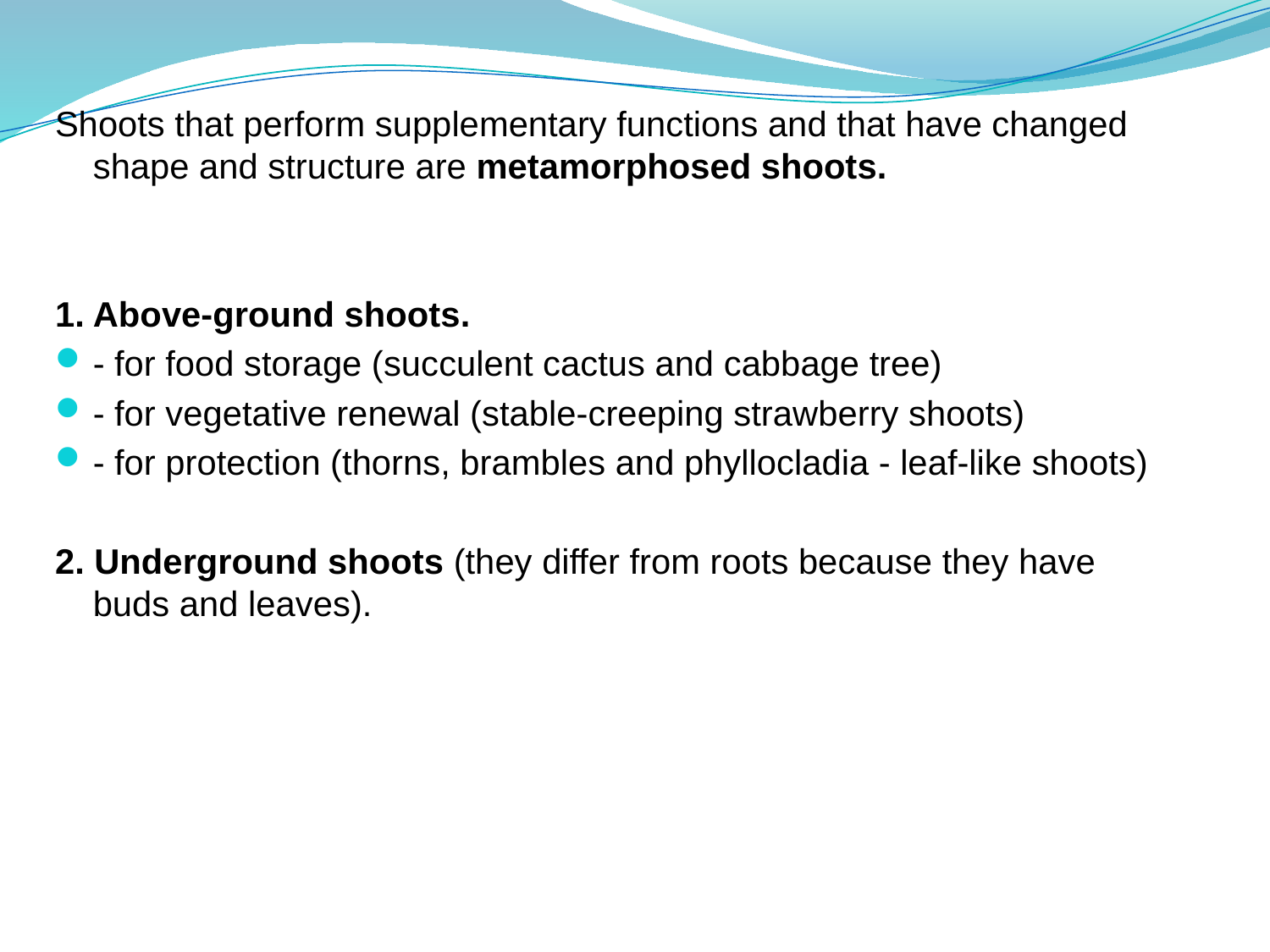

Shoots that perform supplementary functions and that have changed shape and structure are metamorphosed shoots.

1. Above-ground shoots.
- for food storage (succulent cactus and cabbage tree)
- for vegetative renewal (stable-creeping strawberry shoots)
- for protection (thorns, brambles and phyllocladia - leaf-like shoots)

2. Underground shoots (they differ from roots because they have buds and leaves).